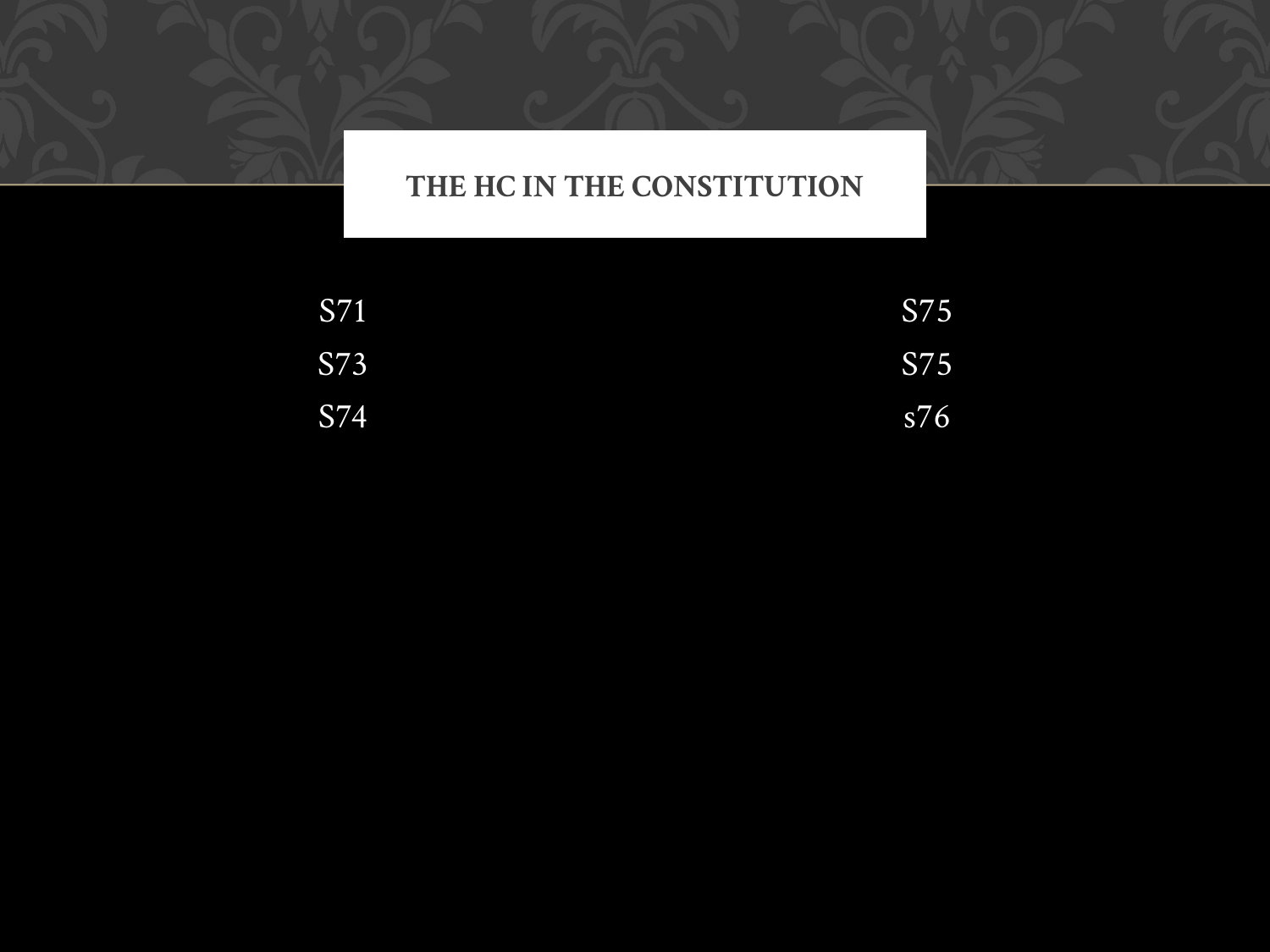

# The HC in the Constitution
S71
S73
S74
S75
S75
s76